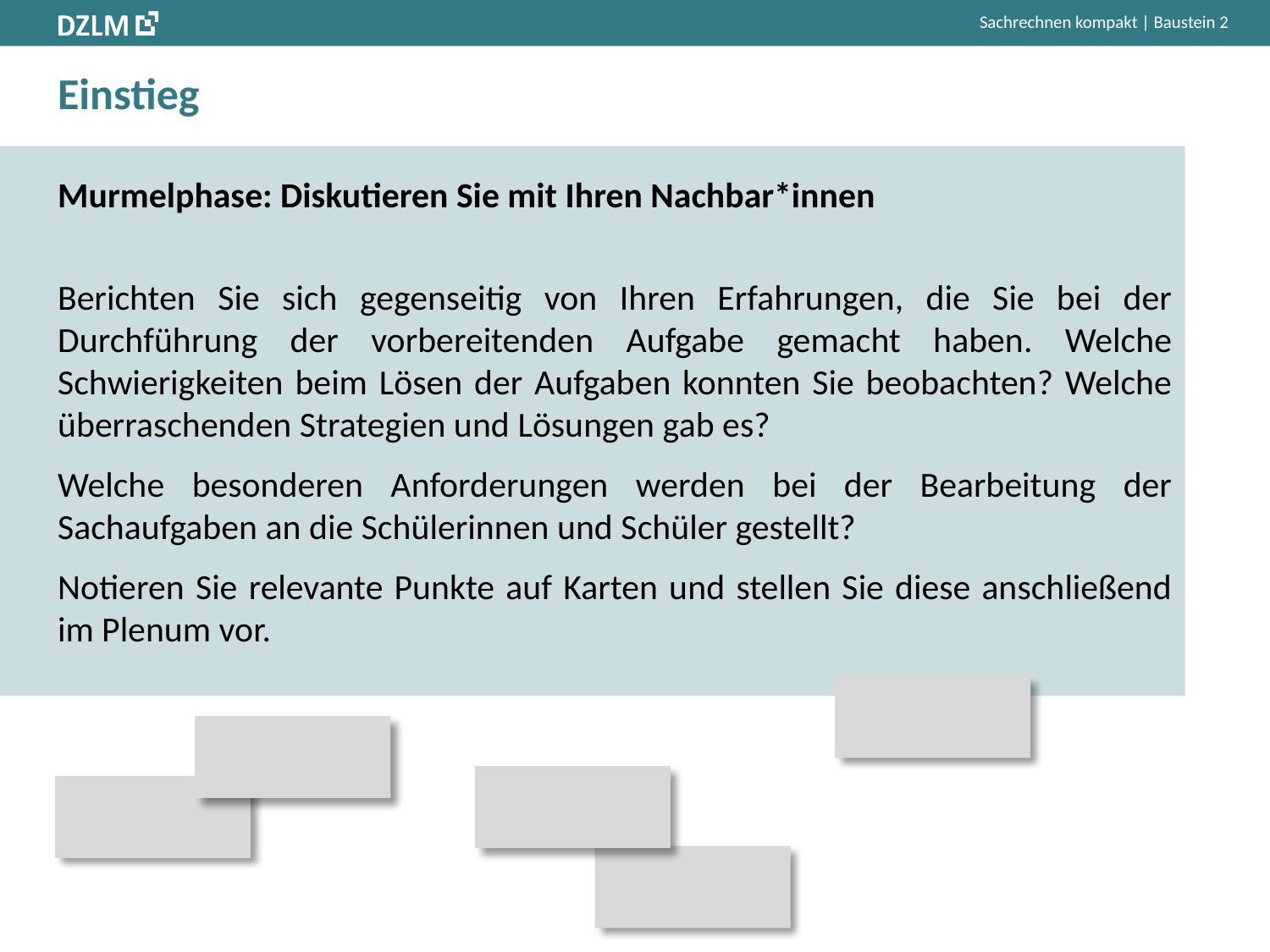

# Einstieg

Murmelphase: Diskutieren Sie mit Ihren Nachbar*innen
Berichten Sie sich gegenseitig von Ihren Erfahrungen, die Sie bei der Durchführung der vorbereitenden Aufgabe gemacht haben. Welche Schwierigkeiten beim Lösen der Aufgaben konnten Sie beobachten? Welche überraschenden Strategien und Lösungen gab es?
Welche besonderen Anforderungen werden bei der Bearbeitung der Sachaufgaben an die Schülerinnen und Schüler gestellt?
Notieren Sie relevante Punkte auf Karten und stellen Sie diese anschließend im Plenum vor.